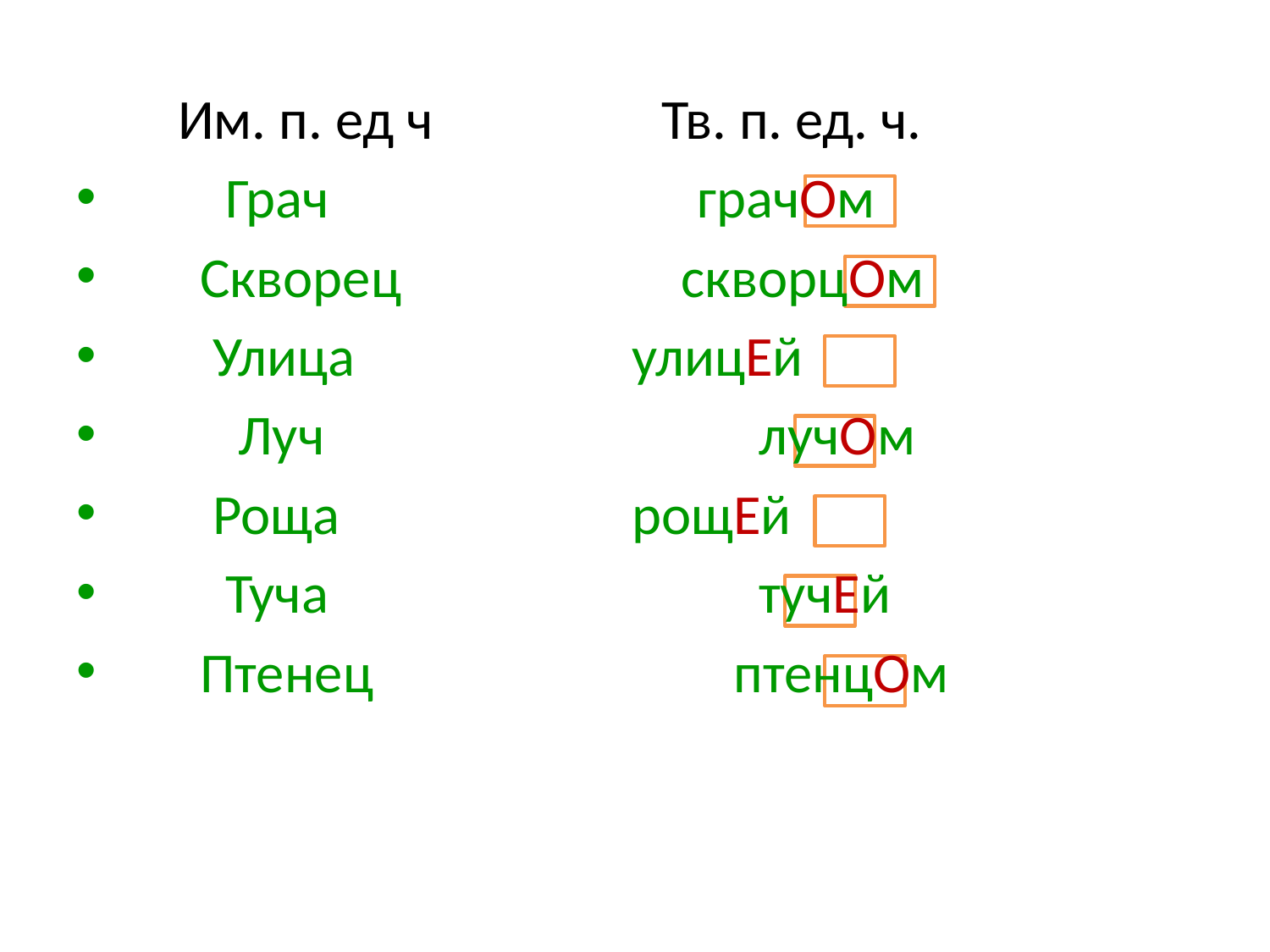

Им. п. ед ч                  Тв. п. ед. ч.
        Грач                             грачОм
      Скворец                      скворцОм
       Улица	                    улицЕй
         Луч	                              лучОм
       Роща	                    рощЕй
        Туча	                              тучЕй
      Птенец  	                  птенцОм